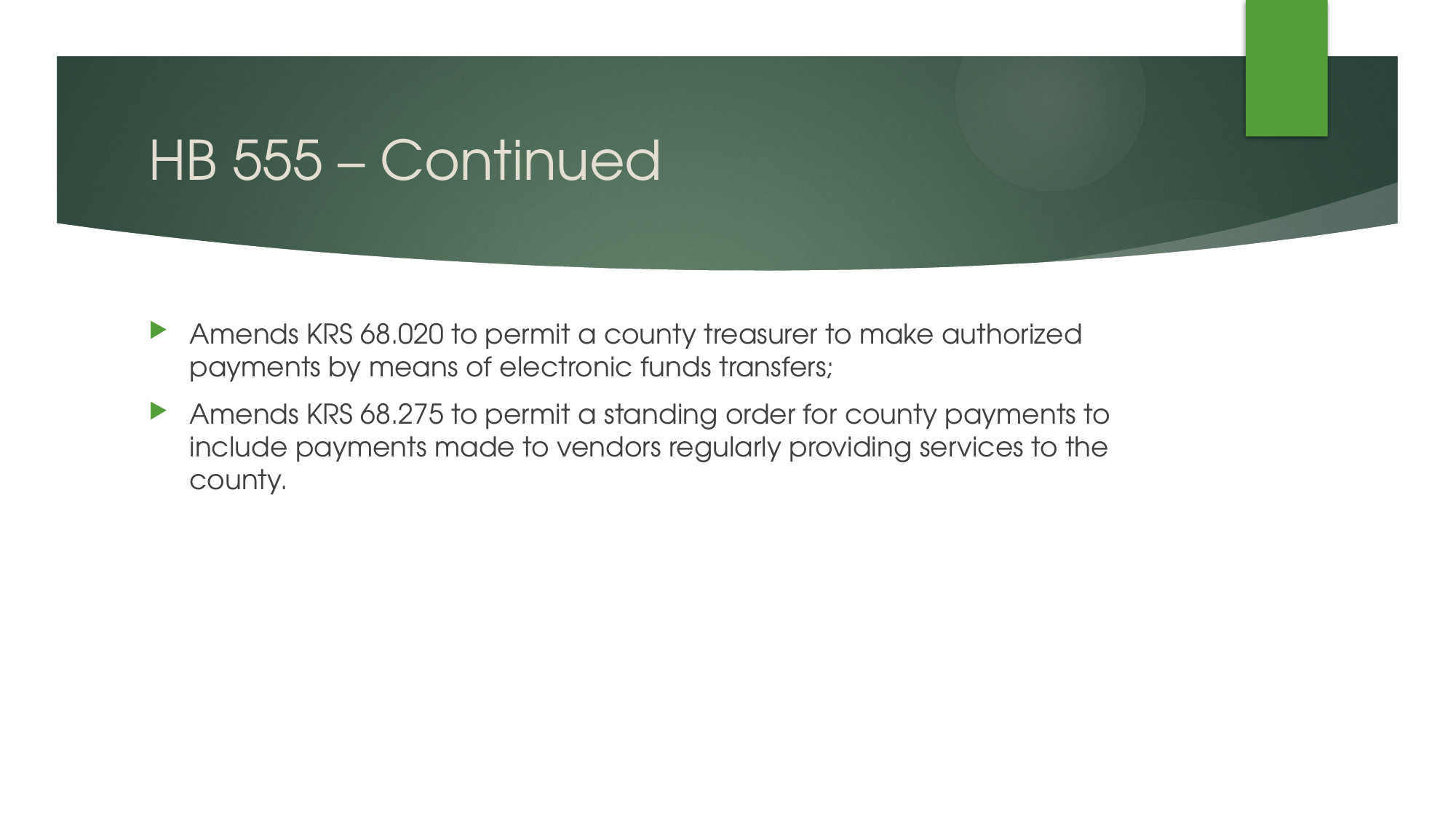

# HB 555 – Continued
Amends KRS 68.020 to permit a county treasurer to make authorized payments by means of electronic funds transfers;
Amends KRS 68.275 to permit a standing order for county payments to include payments made to vendors regularly providing services to the county.